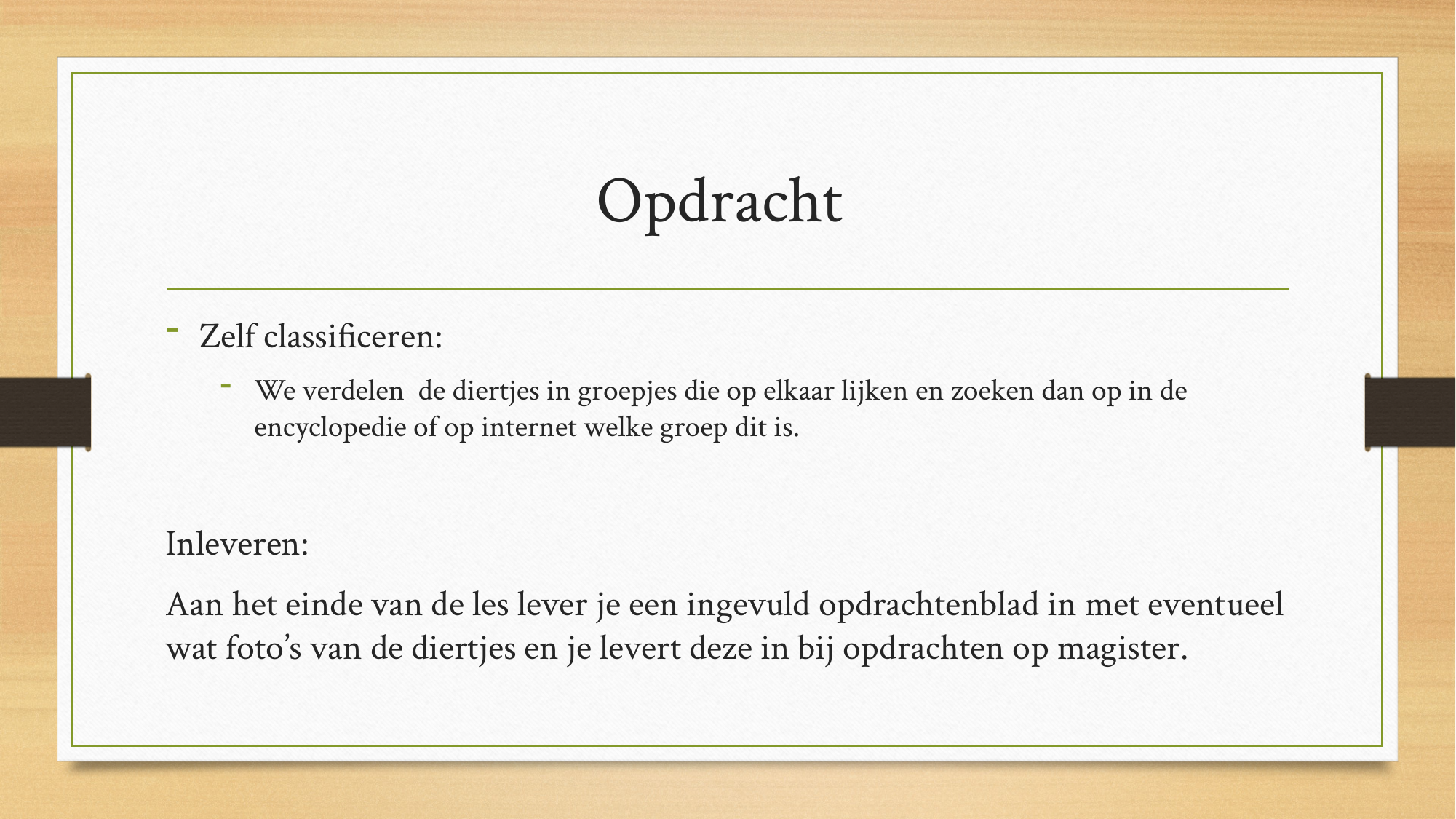

# Opdracht
Zelf classificeren:
We verdelen  de diertjes in groepjes die op elkaar lijken en zoeken dan op in de encyclopedie of op internet welke groep dit is.

Inleveren:
Aan het einde van de les lever je een ingevuld opdrachtenblad in met eventueel wat foto’s van de diertjes en je levert deze in bij opdrachten op magister.